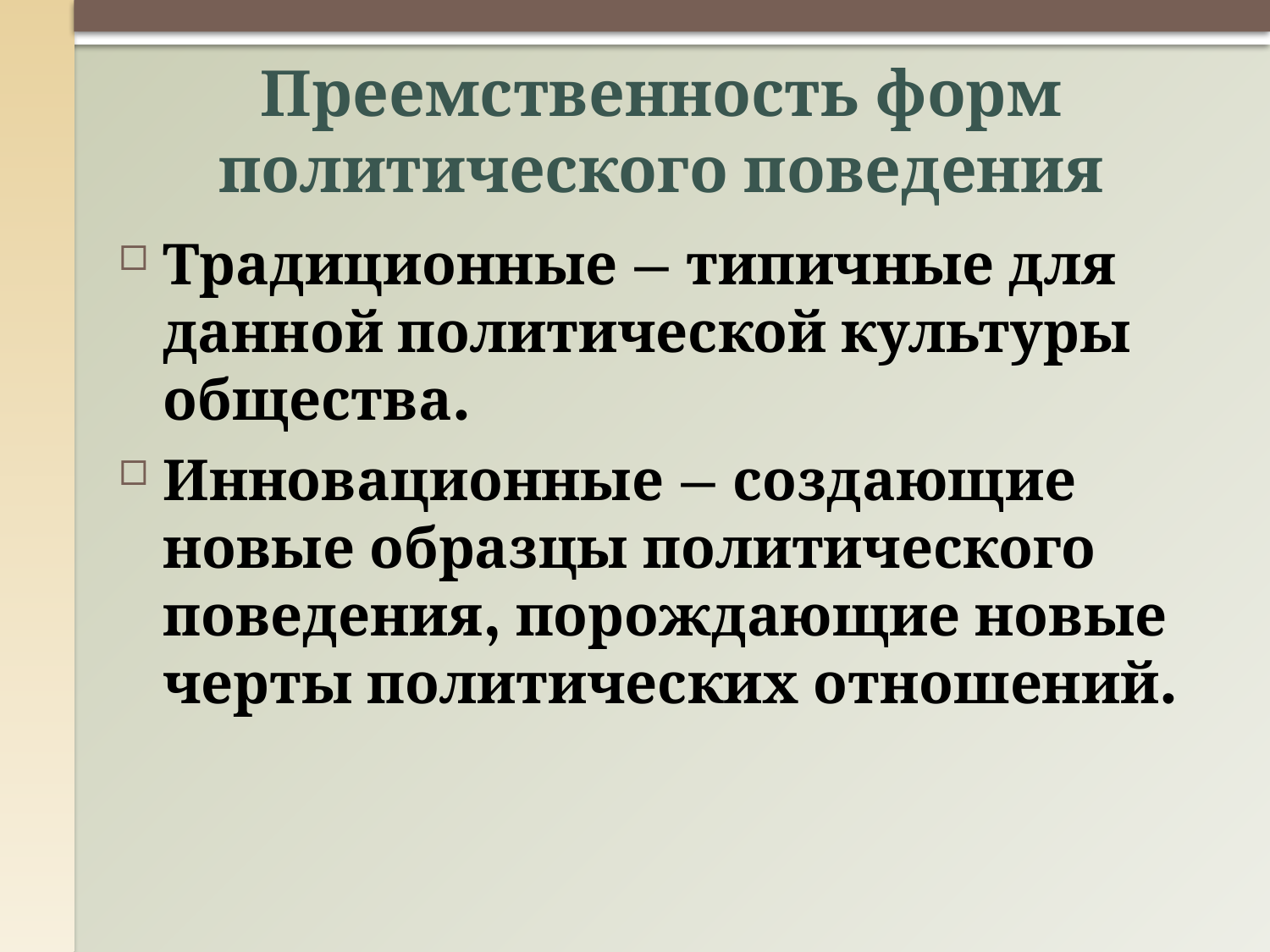

# Преемственность форм политического поведения
Традиционные – типичные для данной политической культуры общества.
Инновационные – создающие новые образцы политического поведения, порождающие новые черты политических отношений.